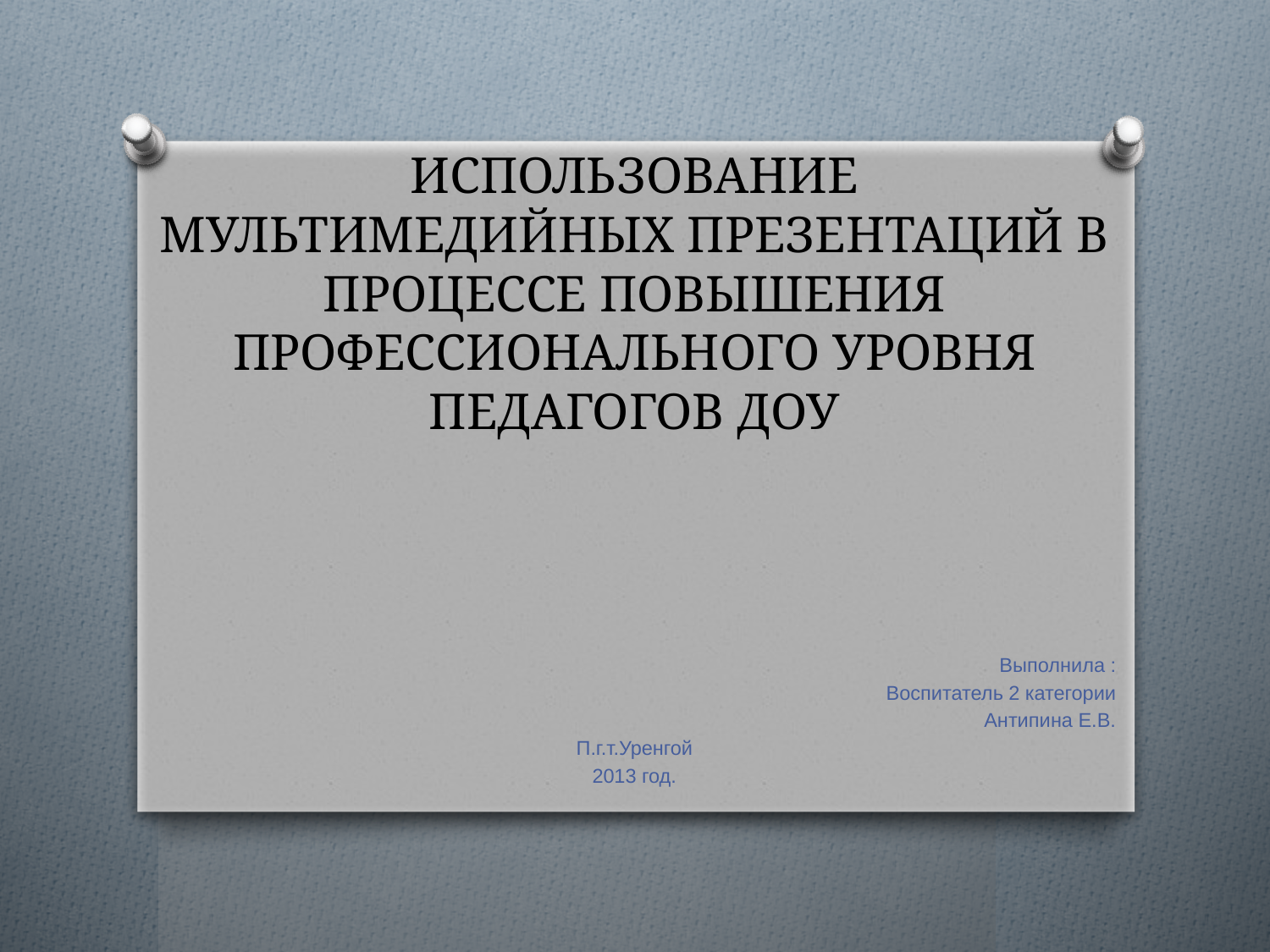

# ИСПОЛЬЗОВАНИЕ МУЛЬТИМЕДИЙНЫХ ПРЕЗЕНТАЦИЙ В ПРОЦЕССЕ ПОВЫШЕНИЯ ПРОФЕССИОНАЛЬНОГО УРОВНЯ ПЕДАГОГОВ ДОУ
												Выполнила :
												Воспитатель 2 категории
										Антипина Е.В.
П.г.т.Уренгой
2013 год.